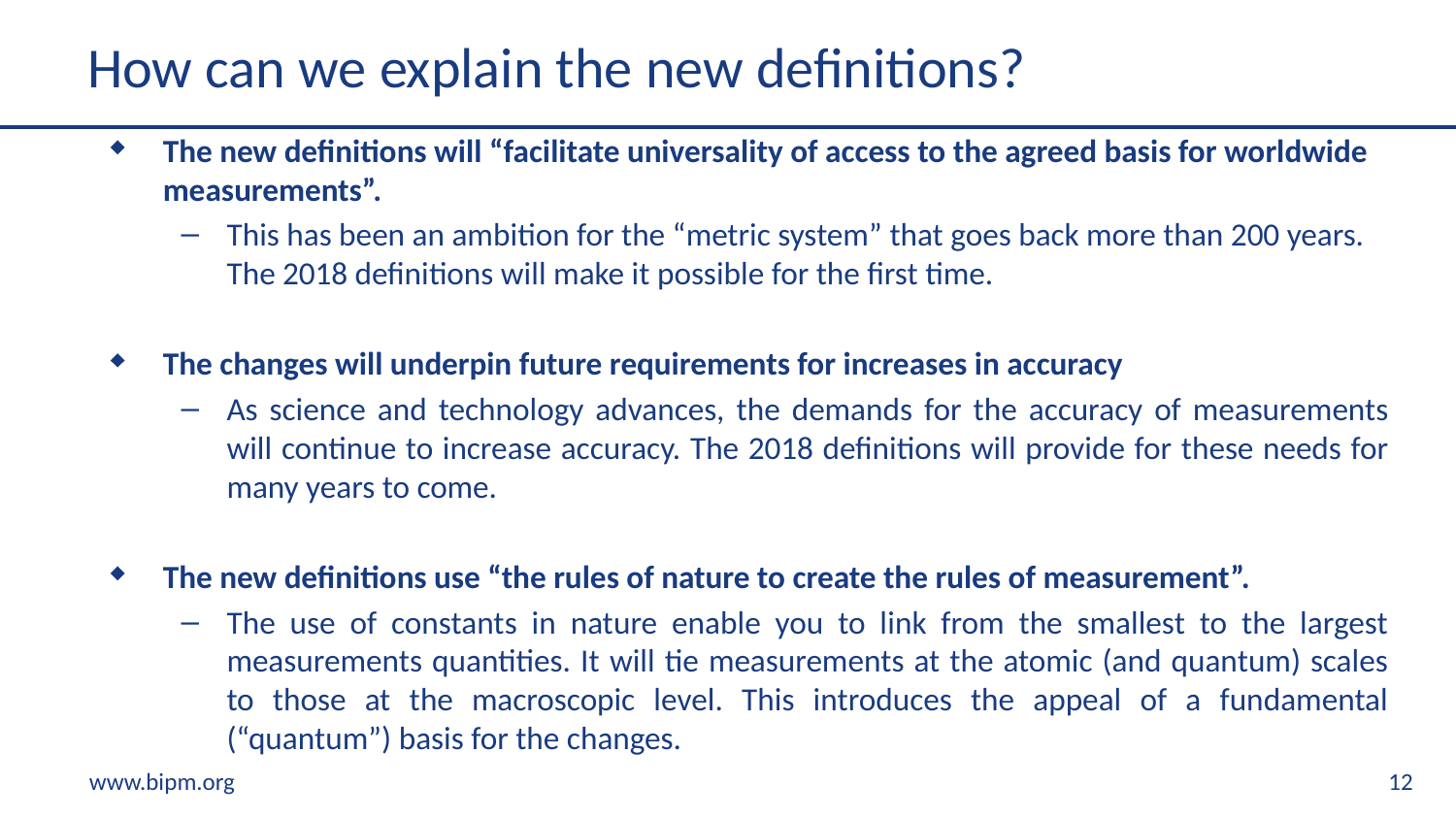

# How can we explain the new definitions?
The new definitions will “facilitate universality of access to the agreed basis for worldwide measurements”.
This has been an ambition for the “metric system” that goes back more than 200 years. The 2018 definitions will make it possible for the first time.

The changes will underpin future requirements for increases in accuracy
As science and technology advances, the demands for the accuracy of measurements will continue to increase accuracy. The 2018 definitions will provide for these needs for many years to come.

The new definitions use “the rules of nature to create the rules of measurement”.
The use of constants in nature enable you to link from the smallest to the largest measurements quantities. It will tie measurements at the atomic (and quantum) scales to those at the macroscopic level. This introduces the appeal of a fundamental (“quantum”) basis for the changes.